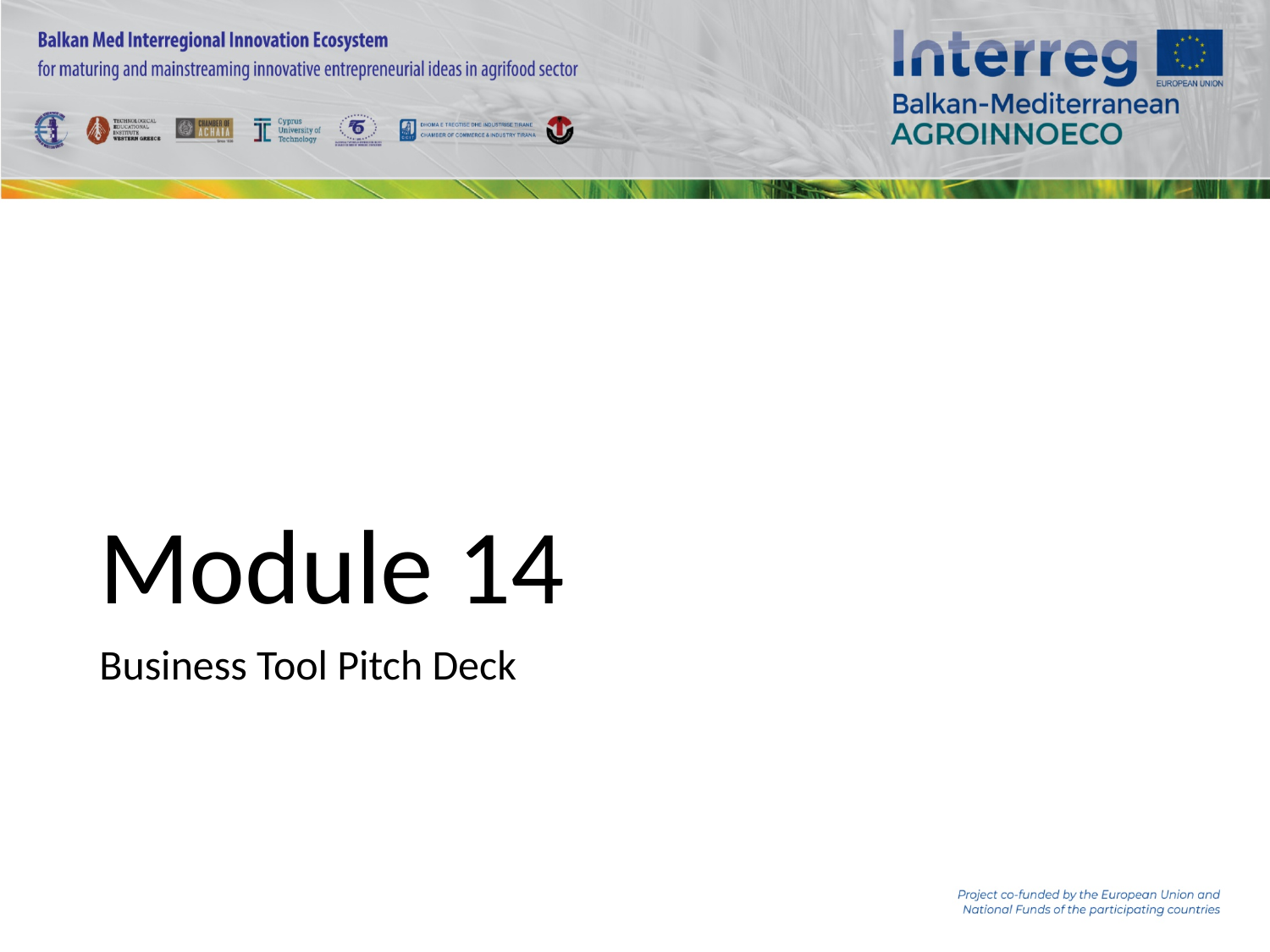

# Module 14
Business Tool Pitch Deck